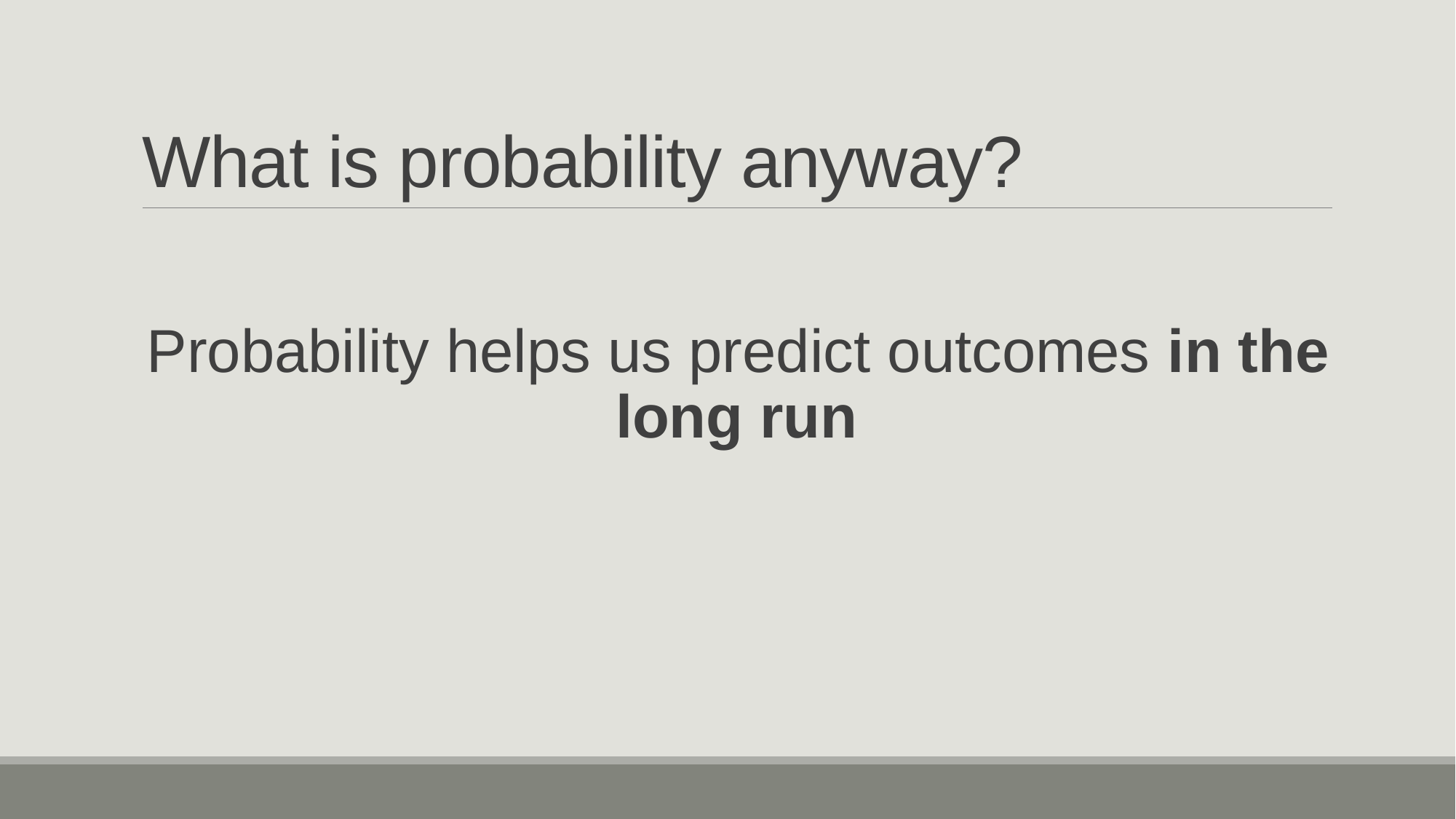

# What is probability anyway?

Probability helps us predict outcomes in the long run